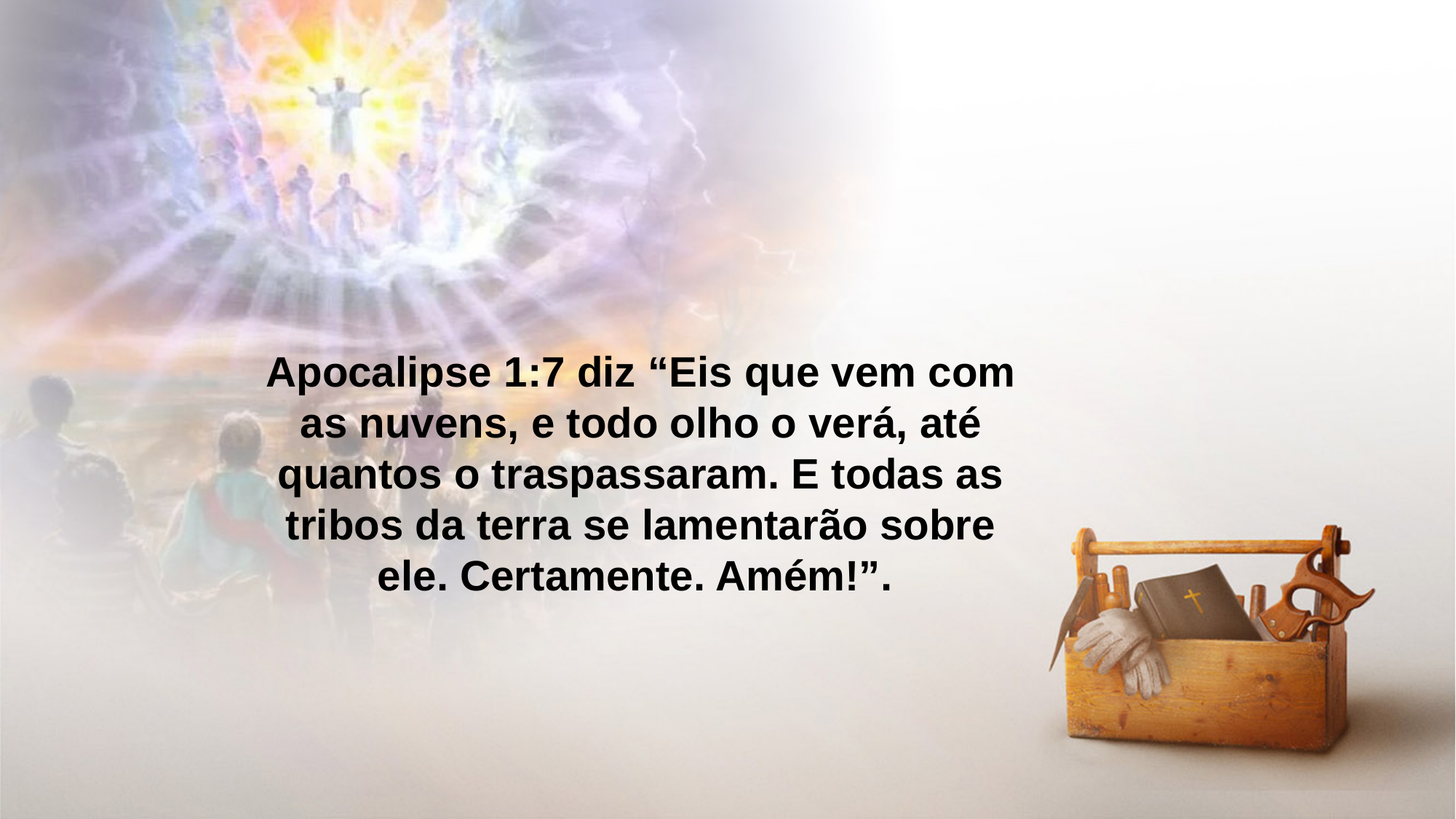

Apocalipse 1:7 diz “Eis que vem com as nuvens, e todo olho o verá, até quantos o traspassaram. E todas as tribos da terra se lamentarão sobre ele. Certamente. Amém!”.